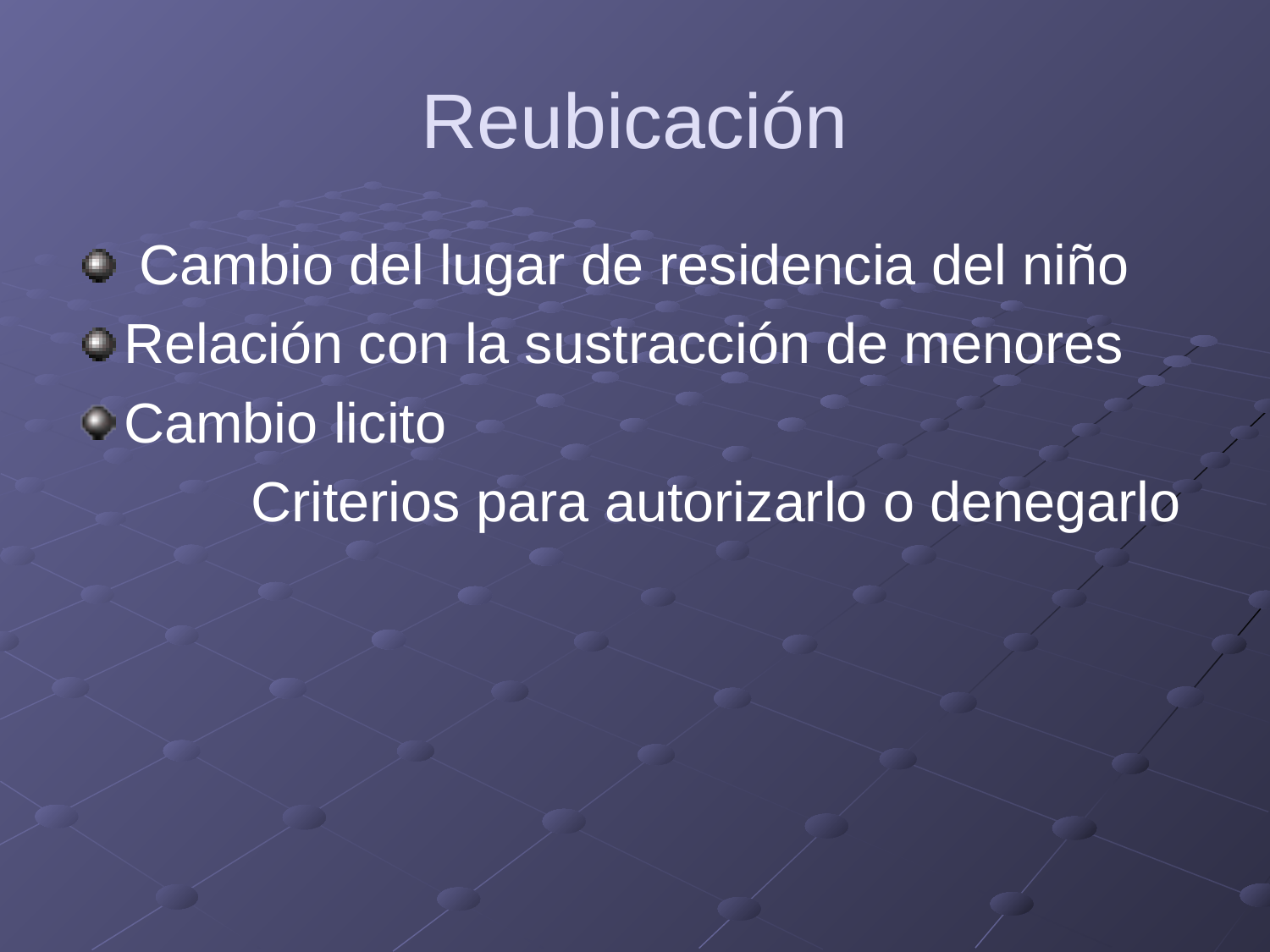

# Reubicación
 Cambio del lugar de residencia del niño
Relación con la sustracción de menores
Cambio licito
		Criterios para autorizarlo o denegarlo